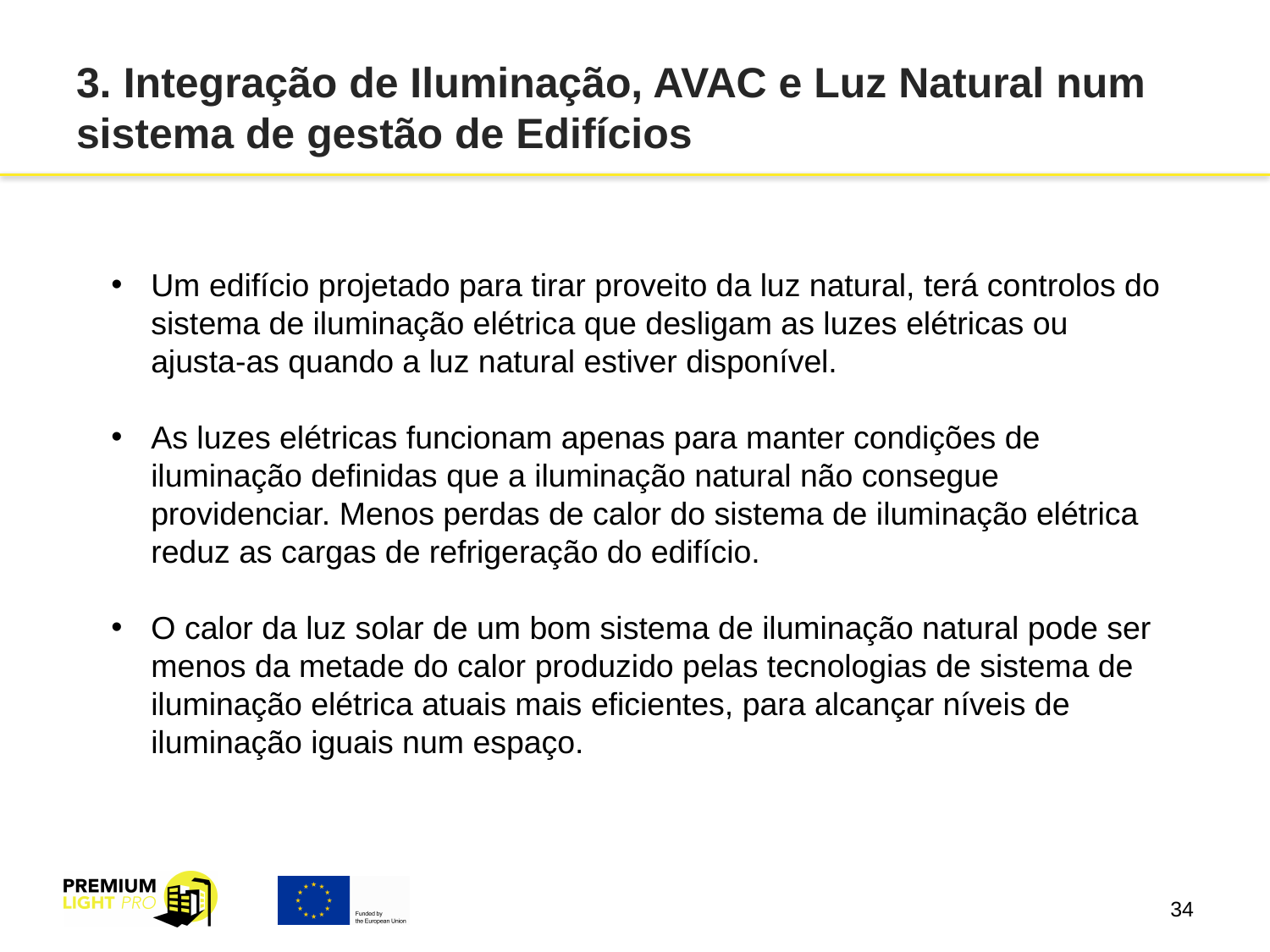

# 3. Integração de Iluminação, AVAC e Luz Natural num sistema de gestão de Edifícios

Um edifício projetado para tirar proveito da luz natural, terá controlos do sistema de iluminação elétrica que desligam as luzes elétricas ou ajusta-as quando a luz natural estiver disponível.

As luzes elétricas funcionam apenas para manter condições de iluminação definidas que a iluminação natural não consegue providenciar. Menos perdas de calor do sistema de iluminação elétrica reduz as cargas de refrigeração do edifício.

O calor da luz solar de um bom sistema de iluminação natural pode ser menos da metade do calor produzido pelas tecnologias de sistema de iluminação elétrica atuais mais eficientes, para alcançar níveis de iluminação iguais num espaço.